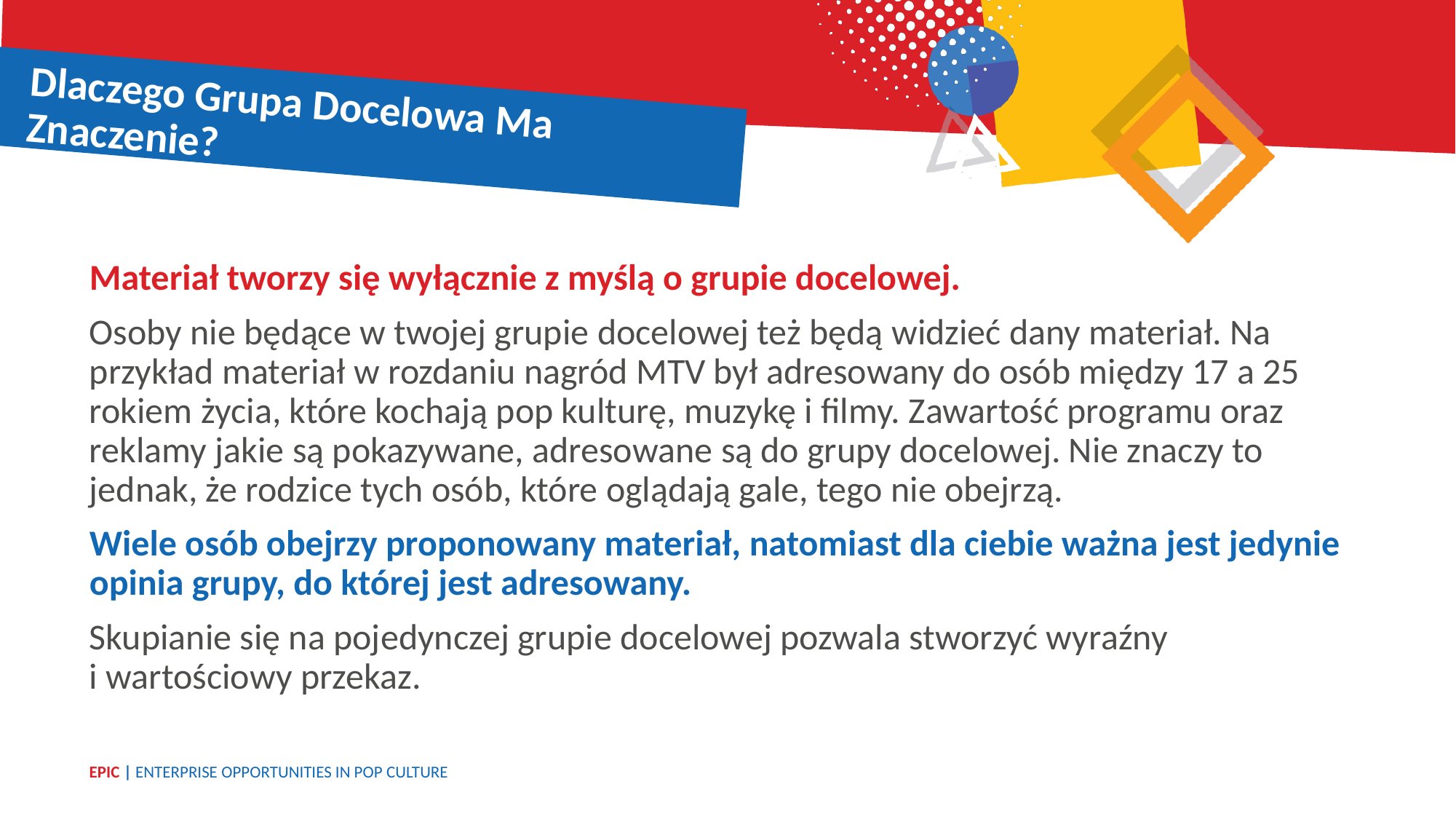

Dlaczego Grupa Docelowa Ma Znaczenie?
Materiał tworzy się wyłącznie z myślą o grupie docelowej.
Osoby nie będące w twojej grupie docelowej też będą widzieć dany materiał. Na przykład materiał w rozdaniu nagród MTV był adresowany do osób między 17 a 25 rokiem życia, które kochają pop kulturę, muzykę i filmy. Zawartość programu oraz reklamy jakie są pokazywane, adresowane są do grupy docelowej. Nie znaczy to jednak, że rodzice tych osób, które oglądają gale, tego nie obejrzą.
Wiele osób obejrzy proponowany materiał, natomiast dla ciebie ważna jest jedynie opinia grupy, do której jest adresowany.
Skupianie się na pojedynczej grupie docelowej pozwala stworzyć wyraźny
i wartościowy przekaz.